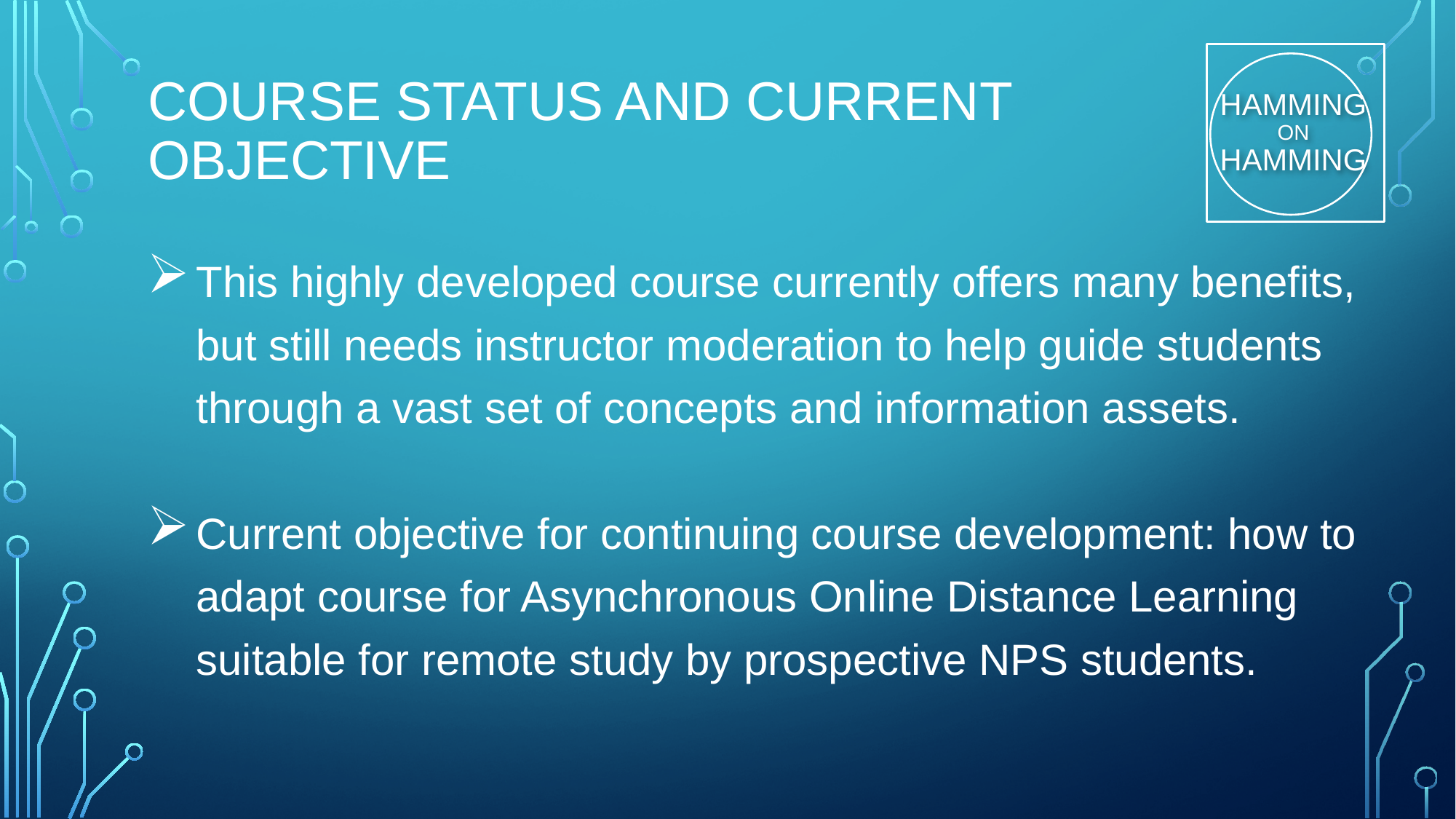

# COURSE STATUS AND CURRENT OBJECTIVE
This highly developed course currently offers many benefits, but still needs instructor moderation to help guide students through a vast set of concepts and information assets.

Current objective for continuing course development: how to adapt course for Asynchronous Online Distance Learning suitable for remote study by prospective NPS students.